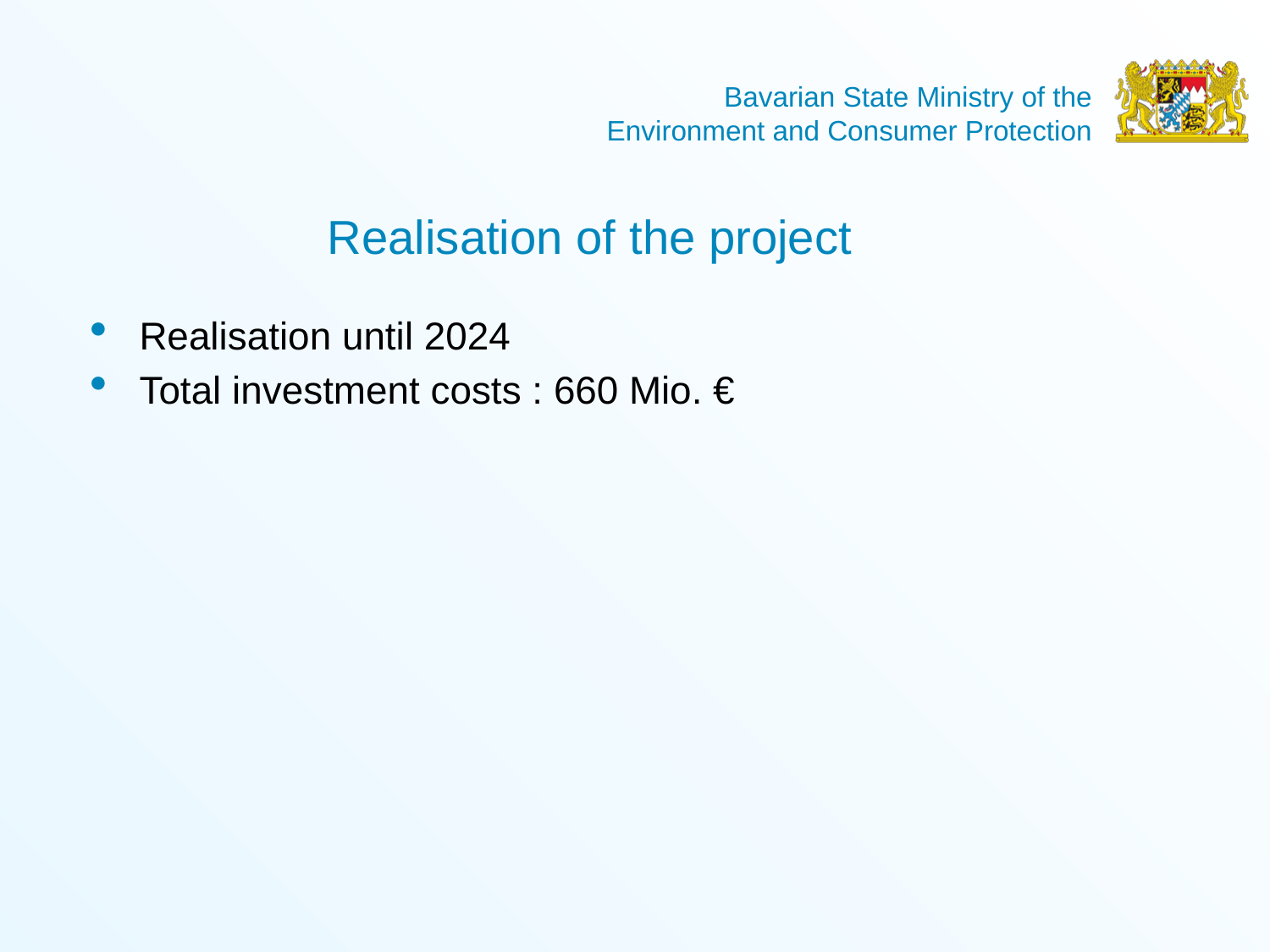

# Realisation of the project
Realisation until 2024
Total investment costs : 660 Mio. €